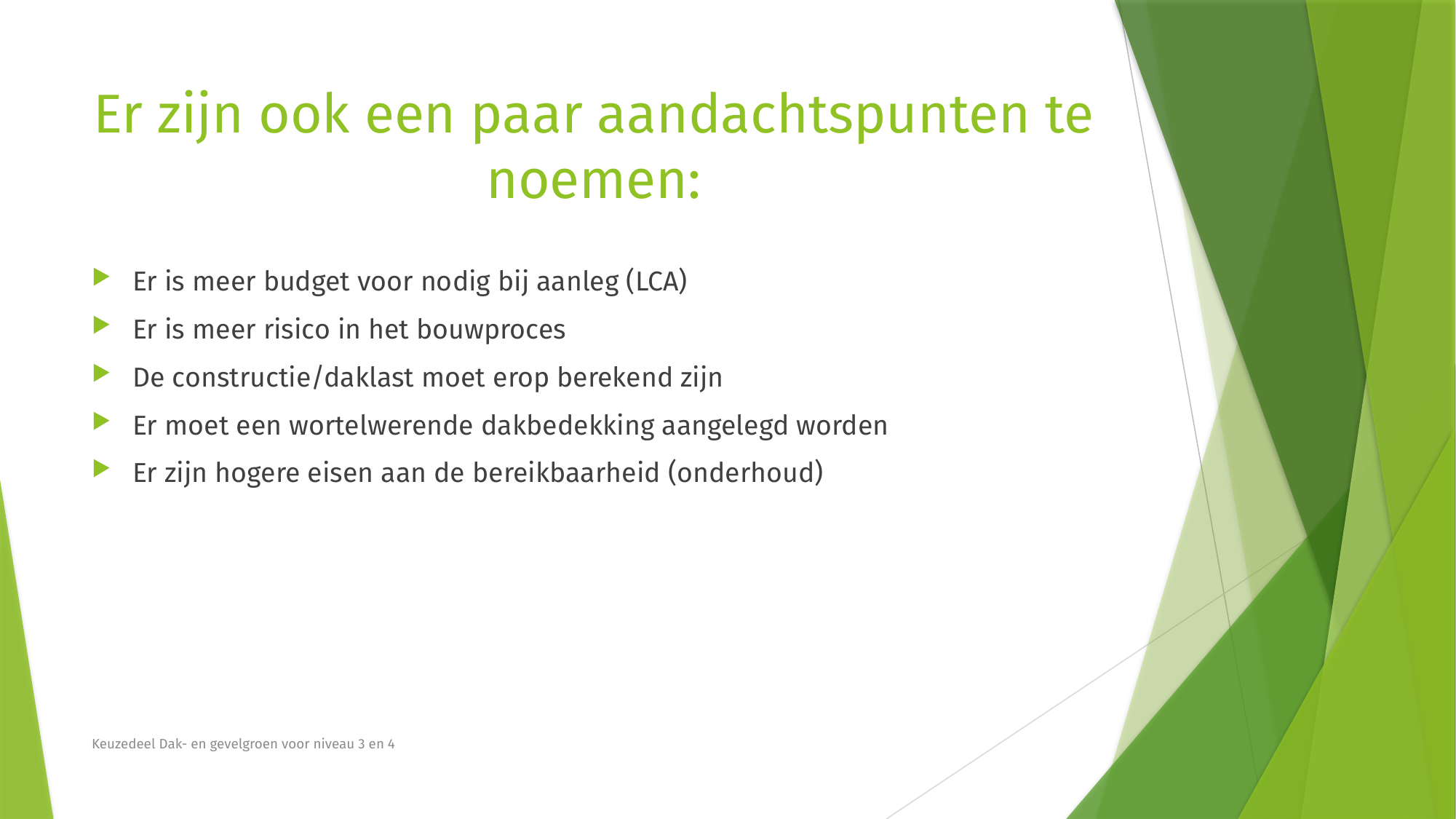

# Er zijn ook een paar aandachtspunten te noemen:
Er is meer budget voor nodig bij aanleg (LCA)
Er is meer risico in het bouwproces
De constructie/daklast moet erop berekend zijn
Er moet een wortelwerende dakbedekking aangelegd worden
Er zijn hogere eisen aan de bereikbaarheid (onderhoud)

Keuzedeel Dak- en gevelgroen voor niveau 3 en 4